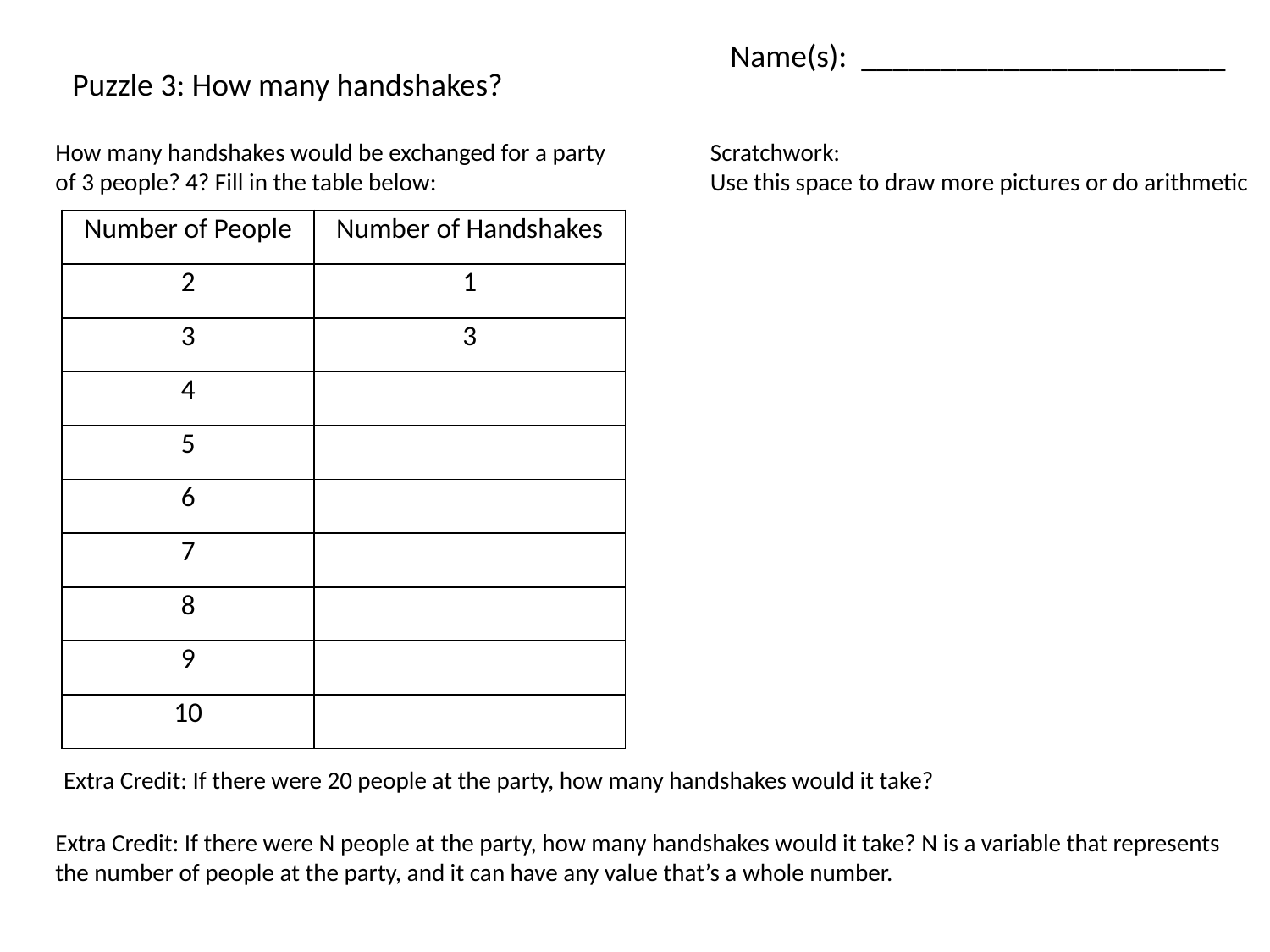

Name(s):  _______________________
Puzzle 3: How many handshakes?
How many handshakes would be exchanged for a party of 3 people? 4? Fill in the table below:
Scratchwork:
Use this space to draw more pictures or do arithmetic
| Number of People | Number of Handshakes |
| --- | --- |
| 2 | 1 |
| 3 | 3 |
| 4 |  |
| 5 |  |
| 6 |  |
| 7 |  |
| 8 |  |
| 9 |  |
| 10 |  |
Extra Credit: If there were 20 people at the party, how many handshakes would it take?
Extra Credit: If there were N people at the party, how many handshakes would it take? N is a variable that represents the number of people at the party, and it can have any value that’s a whole number.